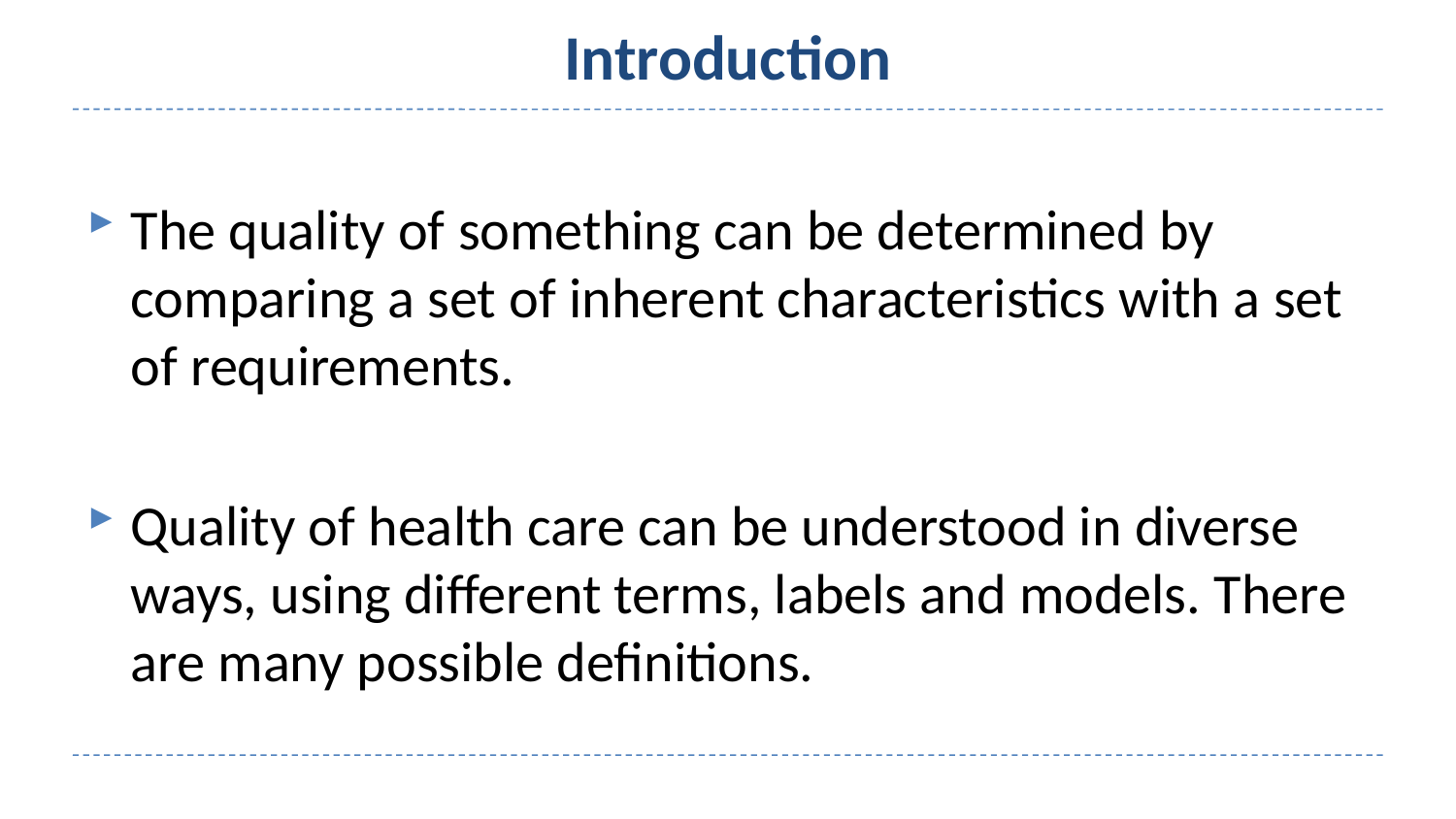

# Introduction

The quality of something can be determined by comparing a set of inherent characteristics with a set of requirements.

Quality of health care can be understood in diverse ways, using different terms, labels and models. There are many possible definitions.